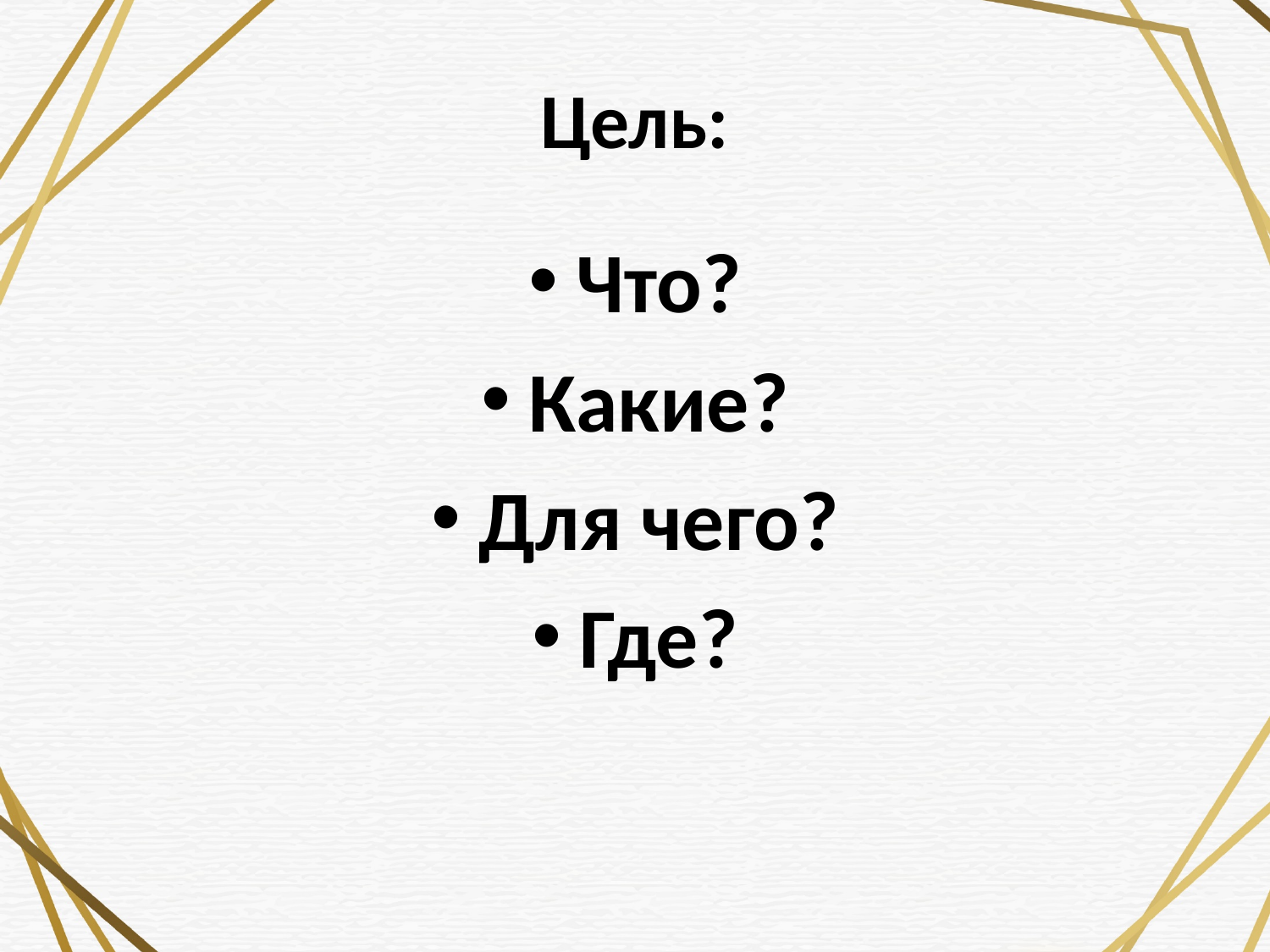

# Цель:
Что?
Какие?
Для чего?
Где?